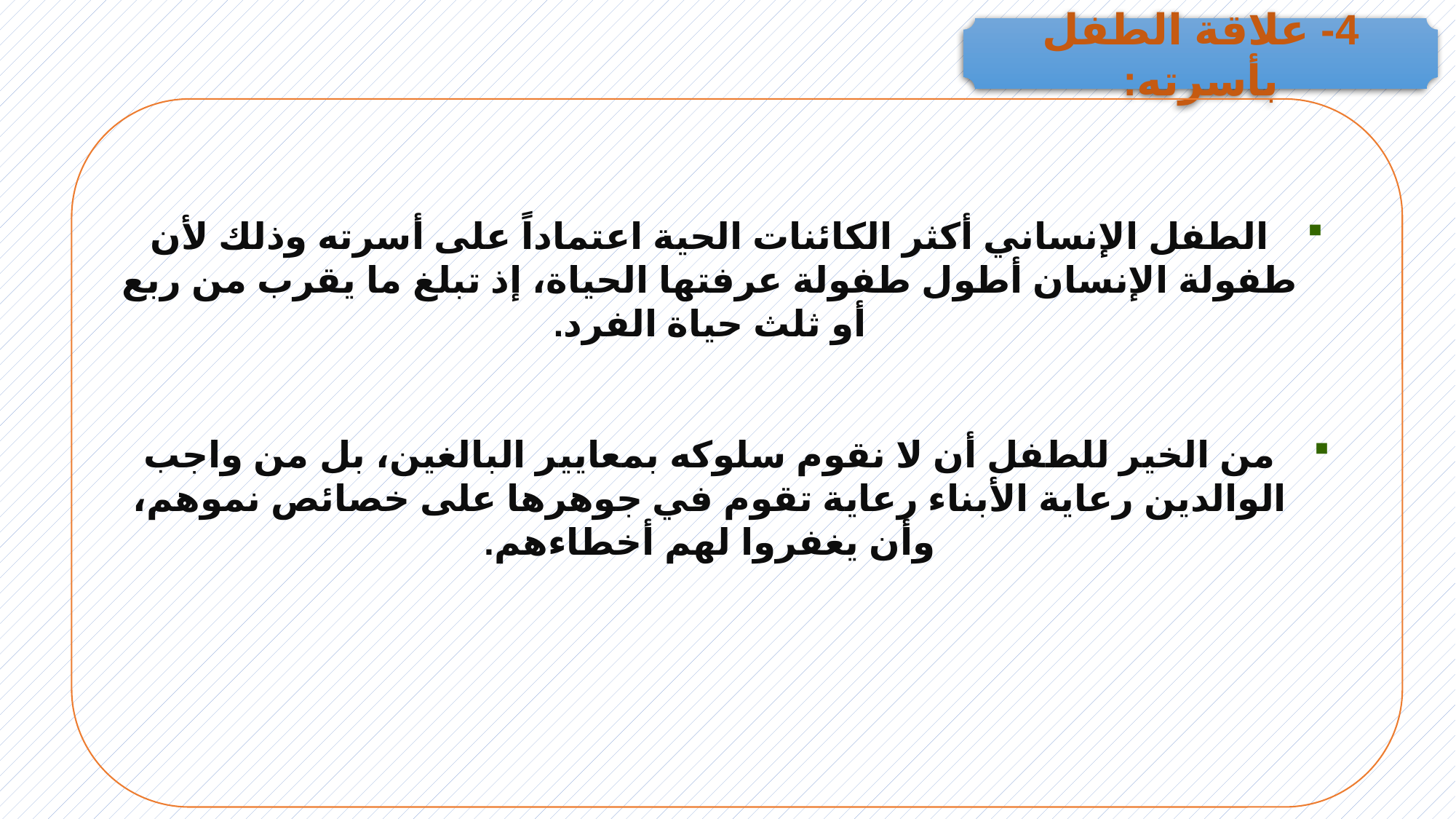

4- علاقة الطفل بأسرته:
الطفل الإنساني أكثر الكائنات الحية اعتماداً على أسرته وذلك لأن طفولة الإنسان أطول طفولة عرفتها الحياة، إذ تبلغ ما يقرب من ربع أو ثلث حياة الفرد.

من الخير للطفل أن لا نقوم سلوكه بمعايير البالغين، بل من واجب الوالدين رعاية الأبناء رعاية تقوم في جوهرها على خصائص نموهم، وأن يغفروا لهم أخطاءهم.